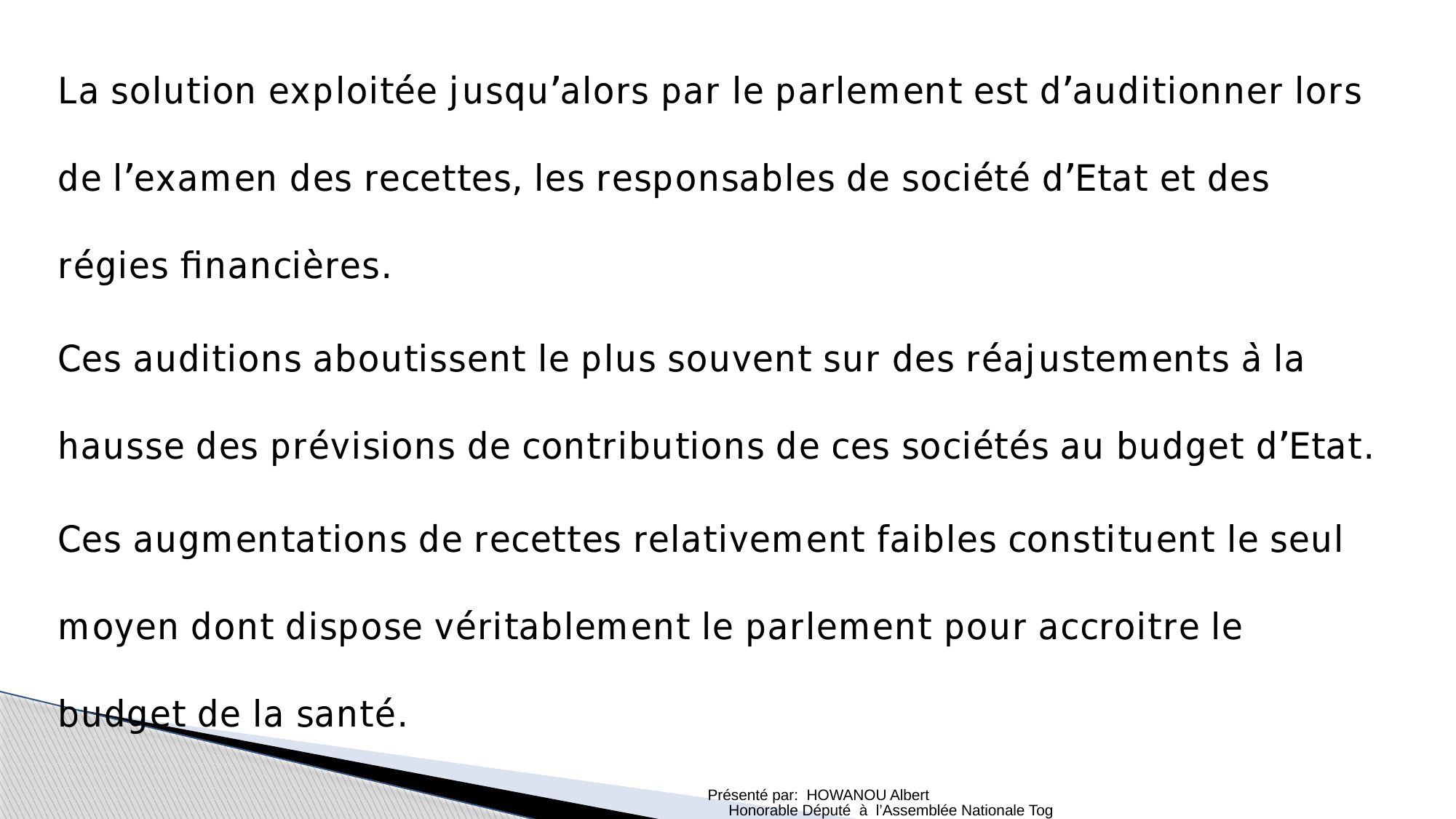

La solution exploitée jusqu’alors par le parlement est d’auditionner lors de l’examen des recettes, les responsables de société d’Etat et des régies financières.
Ces auditions aboutissent le plus souvent sur des réajustements à la hausse des prévisions de contributions de ces sociétés au budget d’Etat.
Ces augmentations de recettes relativement faibles constituent le seul moyen dont dispose véritablement le parlement pour accroitre le budget de la santé.

Présenté par:  HOWANOU Albert                                    Honorable Député  à  l’Assemblée Nationale Togolaise